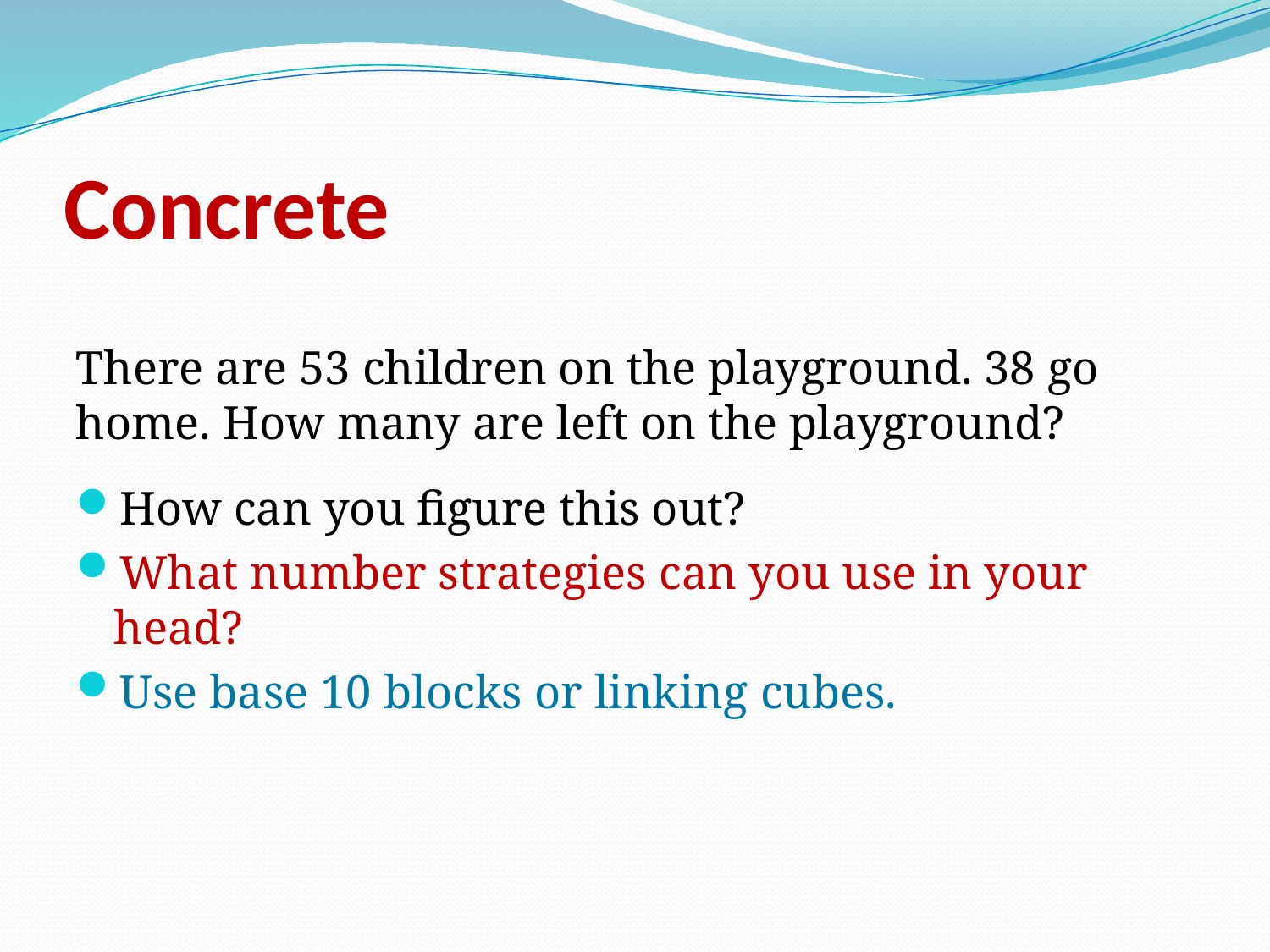

# Concrete

There are 53 children on the playground. 38 go home. How many are left on the playground?
How can you figure this out?
What number strategies can you use in your head?
Use base 10 blocks or linking cubes.